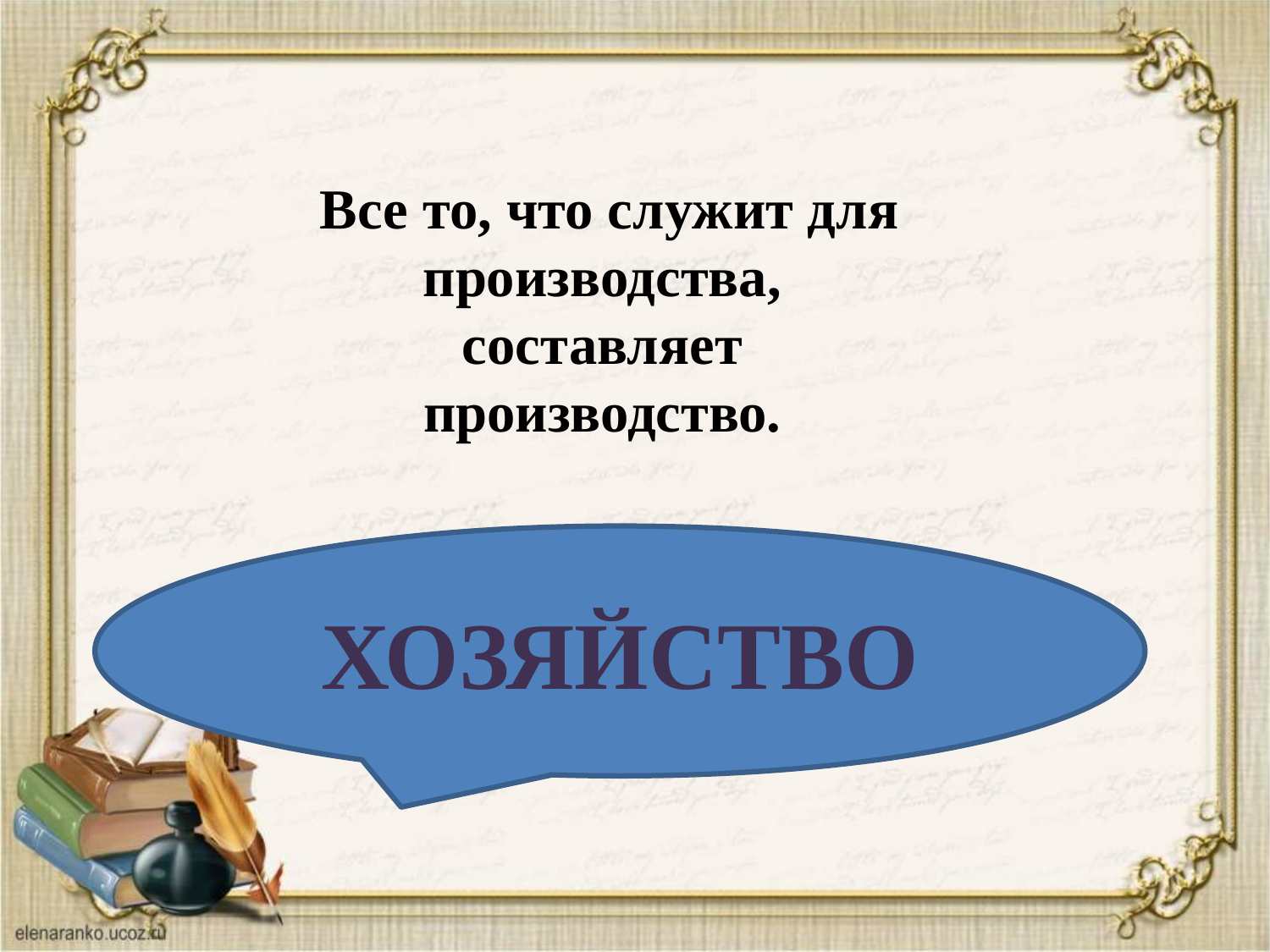

#
 Все то, что служит для производства, составляет производство.
ХОЗЯЙСТВО